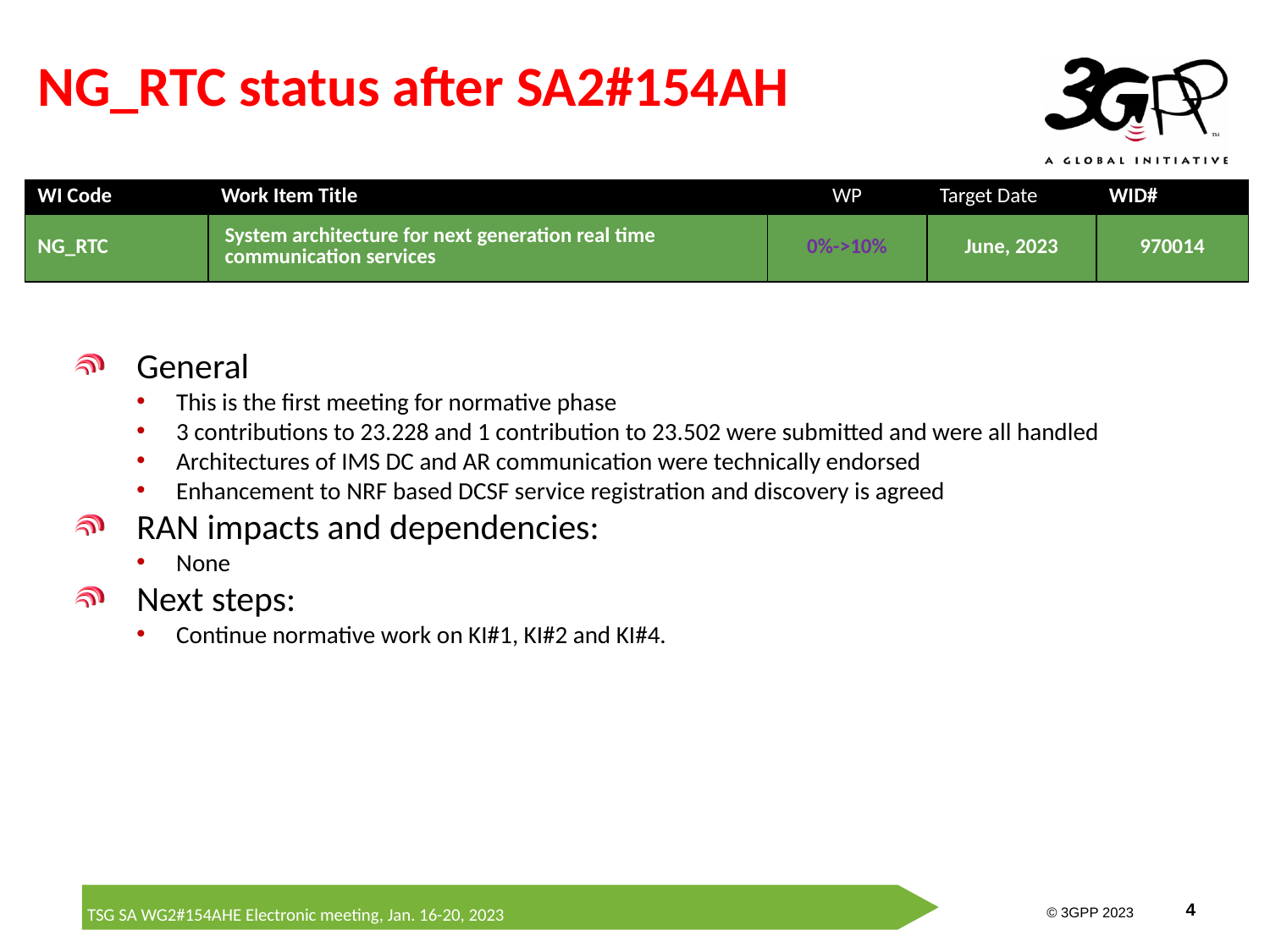

# NG_RTC status after SA2#154AH
| WI Code | Work Item Title | WP | Target Date | WID# |
| --- | --- | --- | --- | --- |
| NG\_RTC | System architecture for next generation real time communication services | 0%->10% | June, 2023 | 970014 |
General
This is the first meeting for normative phase
3 contributions to 23.228 and 1 contribution to 23.502 were submitted and were all handled
Architectures of IMS DC and AR communication were technically endorsed
Enhancement to NRF based DCSF service registration and discovery is agreed
RAN impacts and dependencies:
None
Next steps:
Continue normative work on KI#1, KI#2 and KI#4.